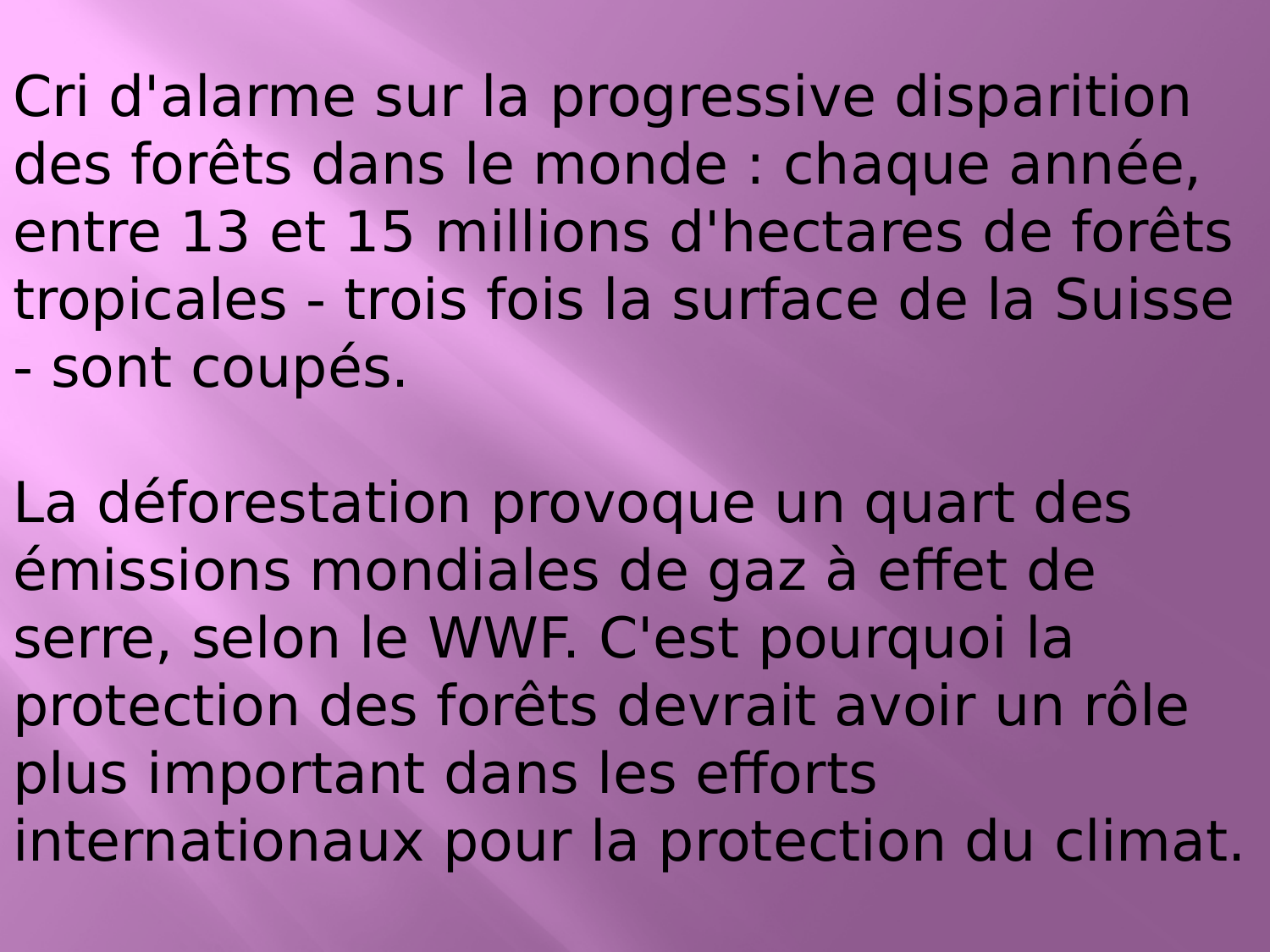

Cri d'alarme sur la progressive disparition des forêts dans le monde : chaque année, entre 13 et 15 millions d'hectares de forêts tropicales - trois fois la surface de la Suisse - sont coupés.
La déforestation provoque un quart des émissions mondiales de gaz à effet de serre, selon le WWF. C'est pourquoi la protection des forêts devrait avoir un rôle plus important dans les efforts internationaux pour la protection du climat.